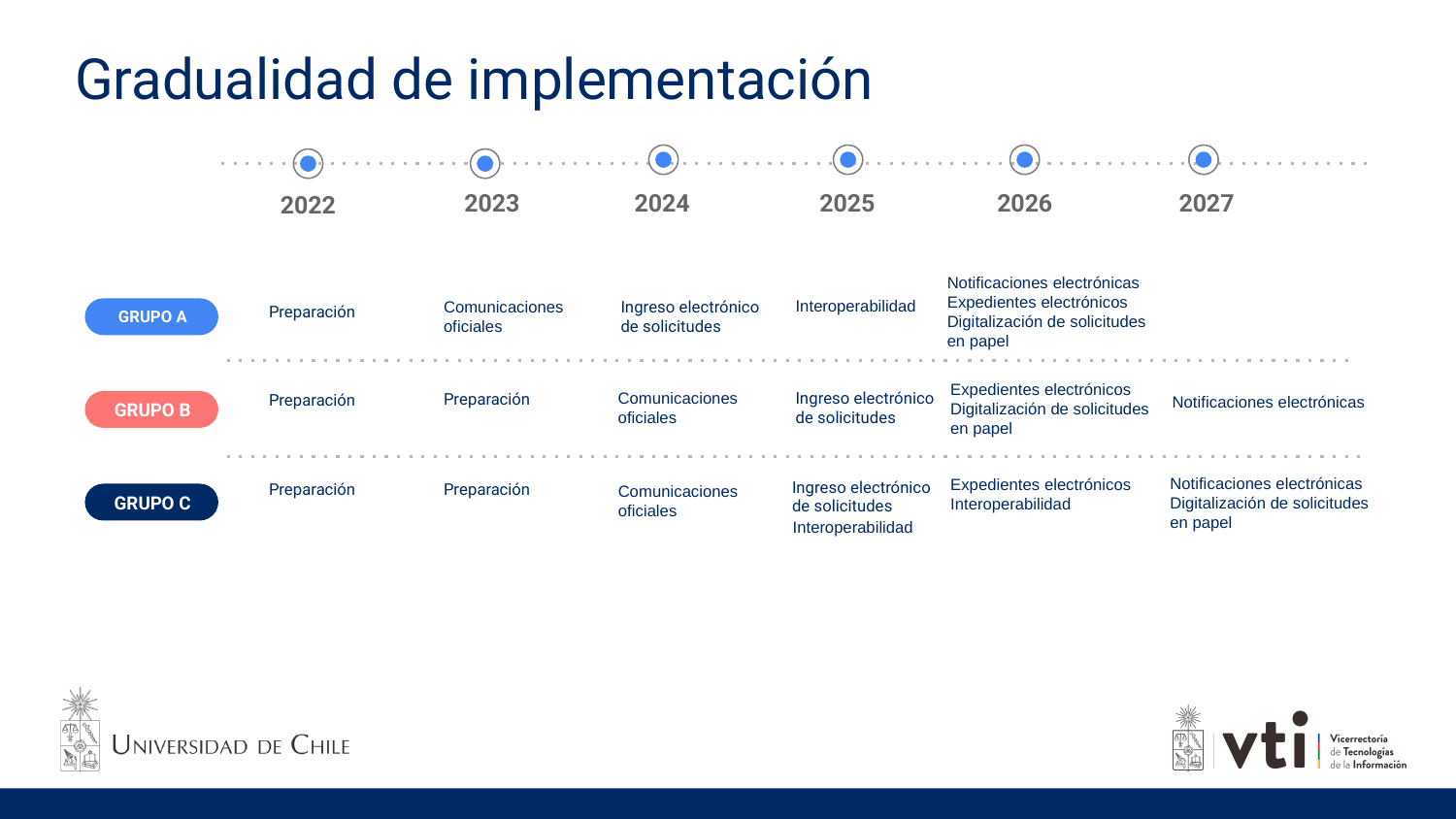

Gradualidad de implementación

2026
2027
2025
2024
2023
2022
Notificaciones electrónicas
Expedientes electrónicos
Digitalización de solicitudes en papel
Comunicaciones
oficiales
Ingreso electrónico de solicitudes
Interoperabilidad
Preparación
GRUPO A

Expedientes electrónicos
Digitalización de solicitudes en papel
Ingreso electrónico de solicitudes
Comunicaciones
oficiales
Preparación
Preparación
Notificaciones electrónicas
GRUPO B

Notificaciones electrónicas
Digitalización de solicitudes en papel
Expedientes electrónicos
Interoperabilidad
Ingreso electrónico de solicitudes
Comunicaciones
oficiales
Preparación
Preparación

GRUPO C
Interoperabilidad